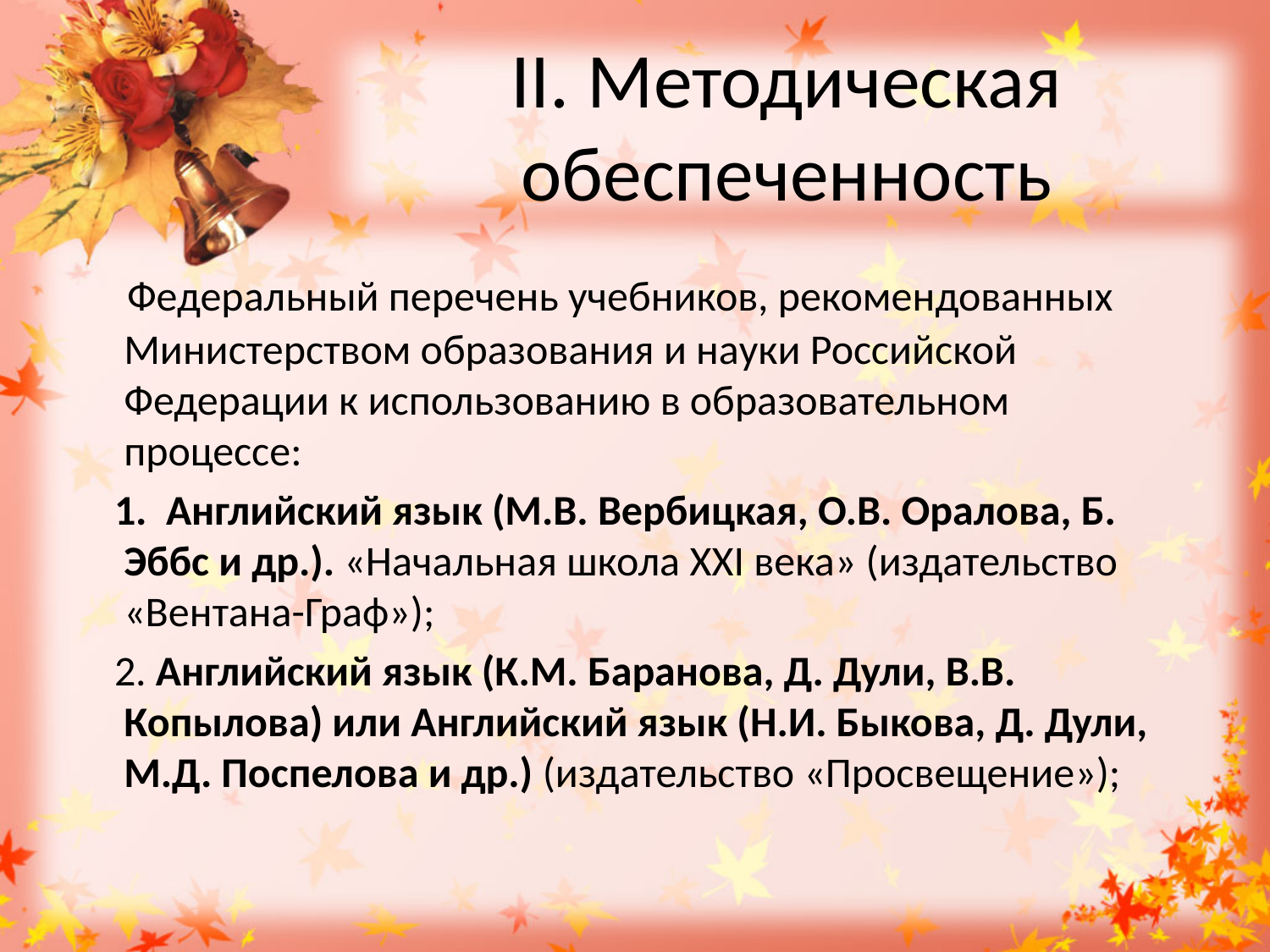

# II. Методическая обеспеченность
    Федеральный перечень учебников, рекомендованных Министерством образования и науки Российской Федерации к использованию в образовательном процессе:
    1.  Английский язык (М.В. Вербицкая, О.В. Оралова, Б. Эббс и др.). «Начальная школа XXI века» (издательство «Вентана-Граф»);
    2. Английский язык (К.М. Баранова, Д. Дули, В.В. Копылова) или Английский язык (Н.И. Быкова, Д. Дули, М.Д. Поспелова и др.) (издательство «Просвещение»);